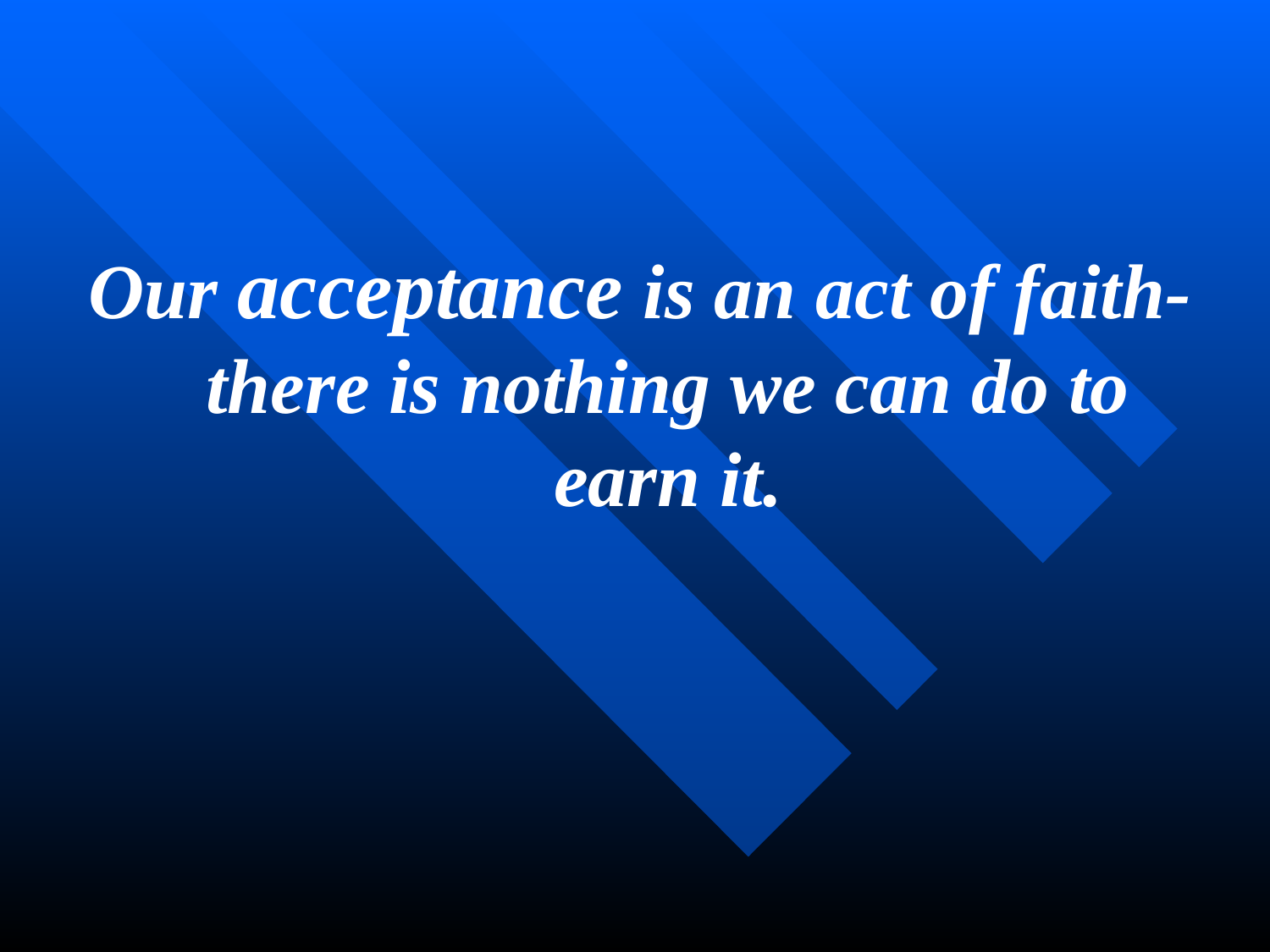

Our acceptance is an act of faith- there is nothing we can do to earn it.